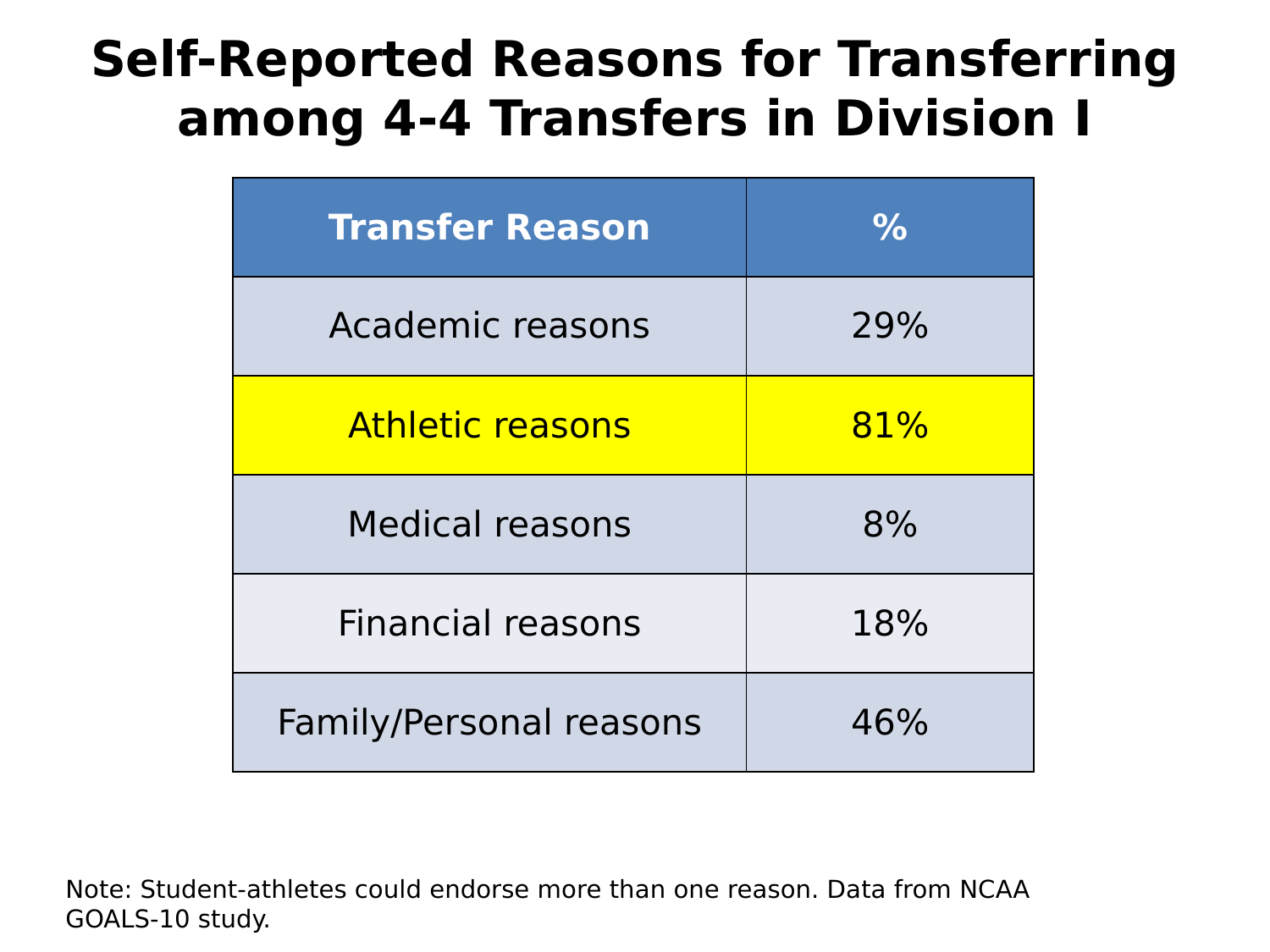

# Self-Reported Reasons for Transferring among 4-4 Transfers in Division I
| Transfer Reason | % |
| --- | --- |
| Academic reasons | 29% |
| Athletic reasons | 81% |
| Medical reasons | 8% |
| Financial reasons | 18% |
| Family/Personal reasons | 46% |
Note: Student-athletes could endorse more than one reason. Data from NCAA GOALS-10 study.